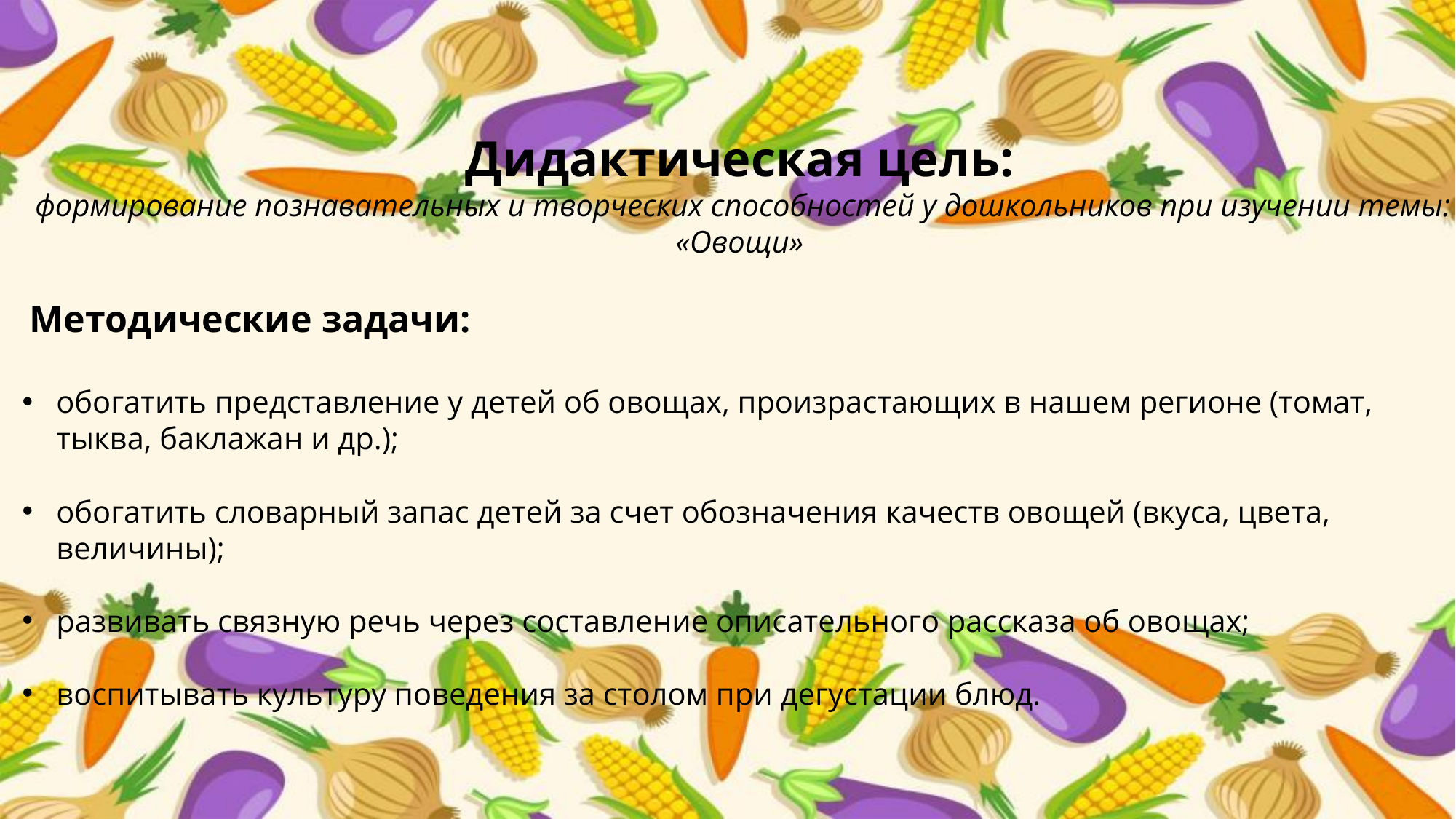

Дидактическая цель:
 формирование познавательных и творческих способностей у дошкольников при изучении темы: «Овощи»

 Методические задачи:

обогатить представление у детей об овощах, произрастающих в нашем регионе (томат, тыква, баклажан и др.);

обогатить словарный запас детей за счет обозначения качеств овощей (вкуса, цвета, величины);

развивать связную речь через составление описательного рассказа об овощах;

воспитывать культуру поведения за столом при дегустации блюд.